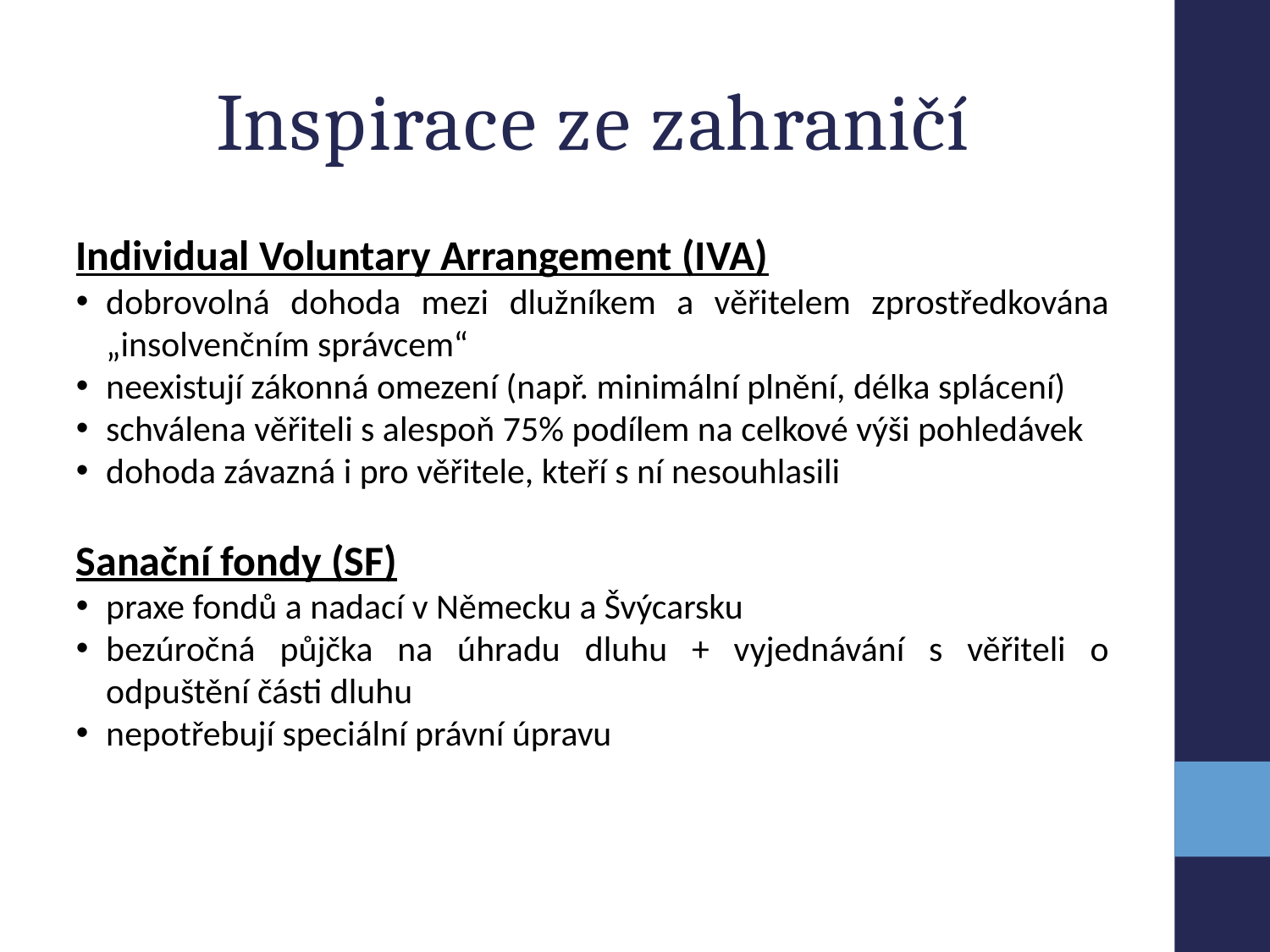

Inspirace ze zahraničí
Individual Voluntary Arrangement (IVA)
dobrovolná dohoda mezi dlužníkem a věřitelem zprostředkována „insolvenčním správcem“
neexistují zákonná omezení (např. minimální plnění, délka splácení)
schválena věřiteli s alespoň 75% podílem na celkové výši pohledávek
dohoda závazná i pro věřitele, kteří s ní nesouhlasili

Sanační fondy (SF)
praxe fondů a nadací v Německu a Švýcarsku
bezúročná půjčka na úhradu dluhu + vyjednávání s věřiteli o odpuštění části dluhu
nepotřebují speciální právní úpravu